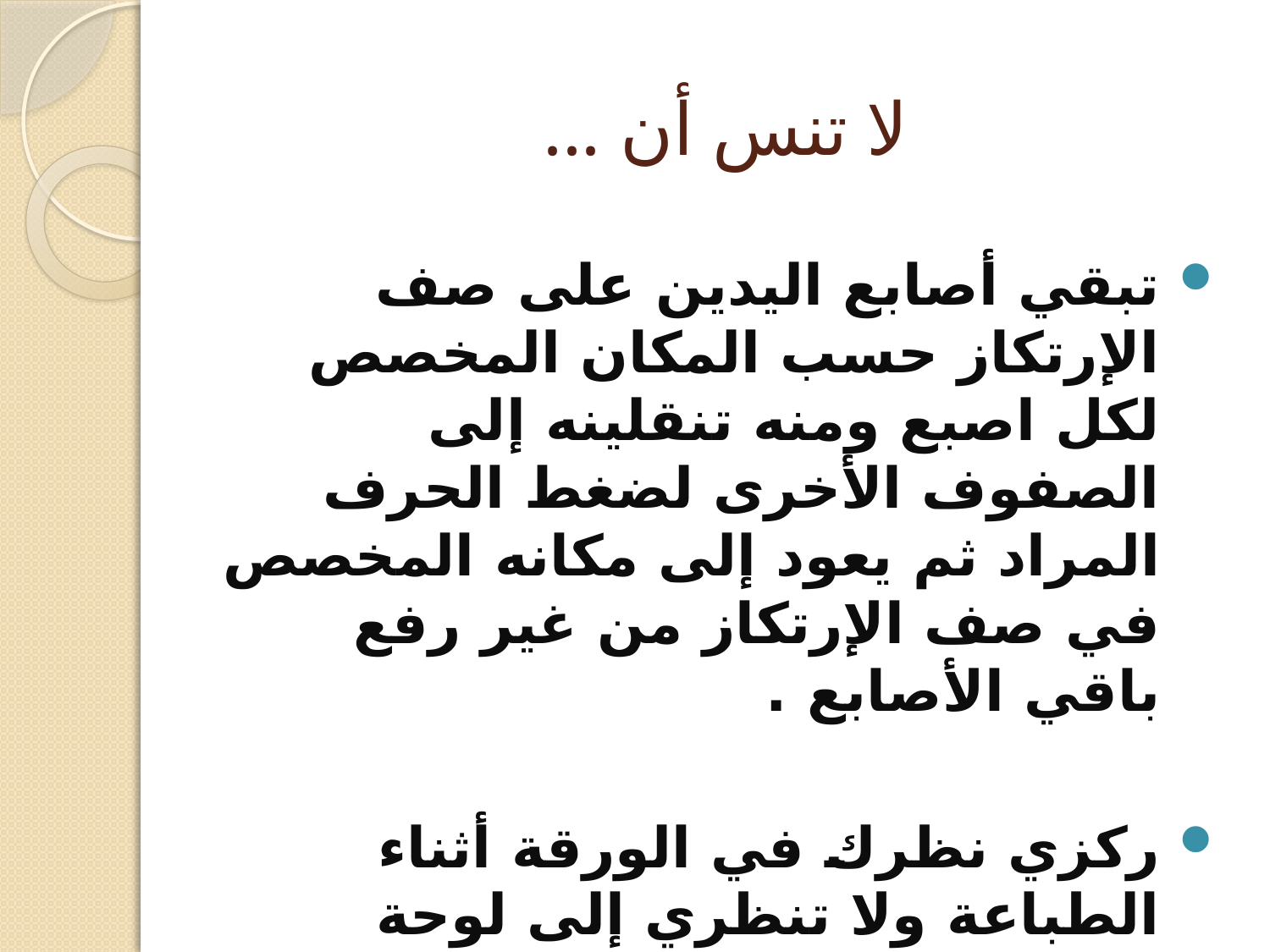

# لا تنس أن ...
تبقي أصابع اليدين على صف الإرتكاز حسب المكان المخصص لكل اصبع ومنه تنقلينه إلى الصفوف الأخرى لضغط الحرف المراد ثم يعود إلى مكانه المخصص في صف الإرتكاز من غير رفع باقي الأصابع .

ركزي نظرك في الورقة أثناء الطباعة ولا تنظري إلى لوحة المفاتيح مطلقا.